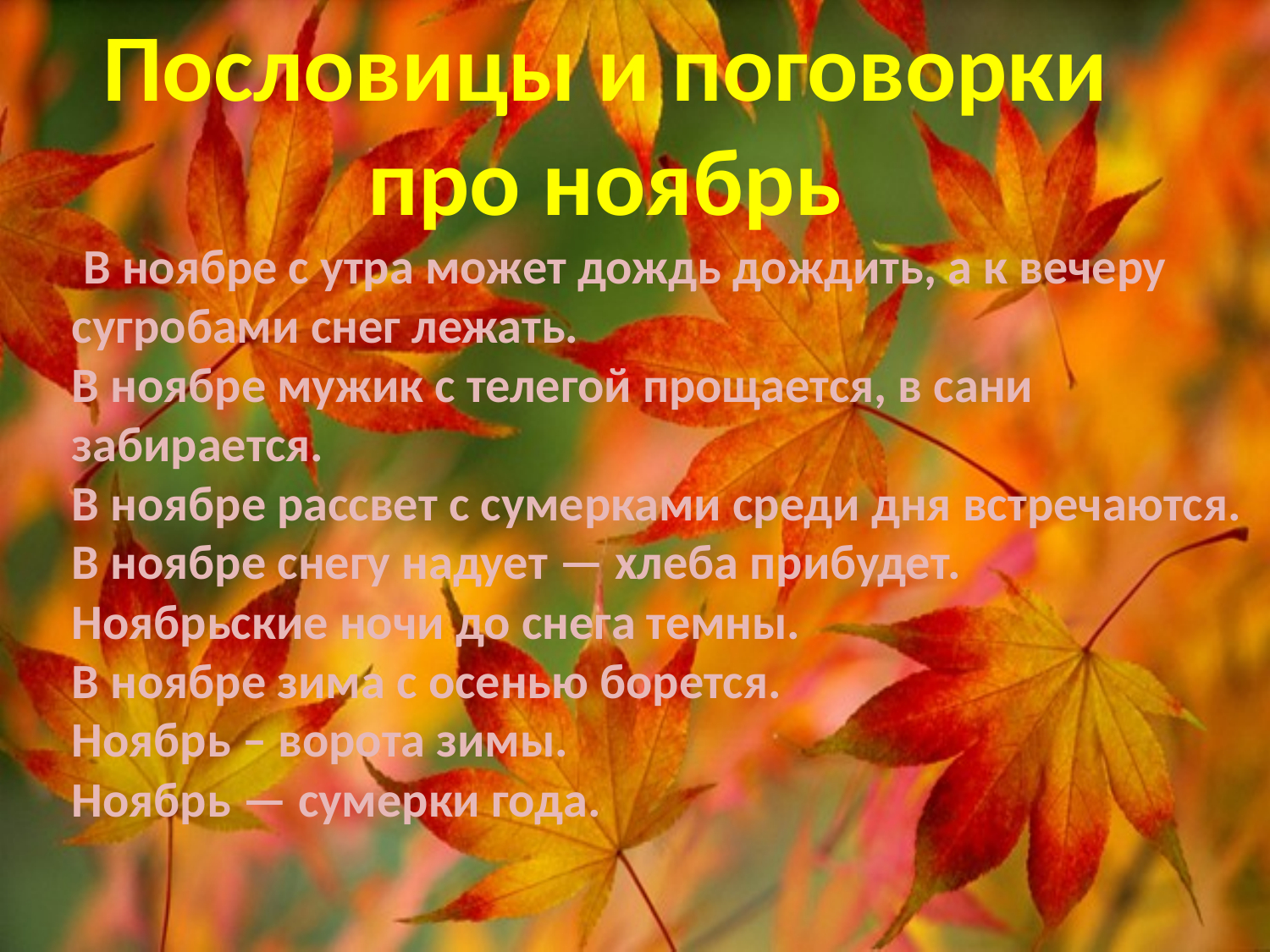

Пословицы и поговорки про ноябрь
 В ноябре с утра может дождь дождить, а к вечеру сугробами снег лежать. 
В ноябре мужик с телегой прощается, в сани забирается. 
В ноябре рассвет с сумерками среди дня встречаются. 
В ноябре снегу надует — хлеба прибудет. 
Ноябрьские ночи до снега темны. 
В ноябре зима с осенью борется. 
Ноябрь – ворота зимы.
Ноябрь — сумерки года.